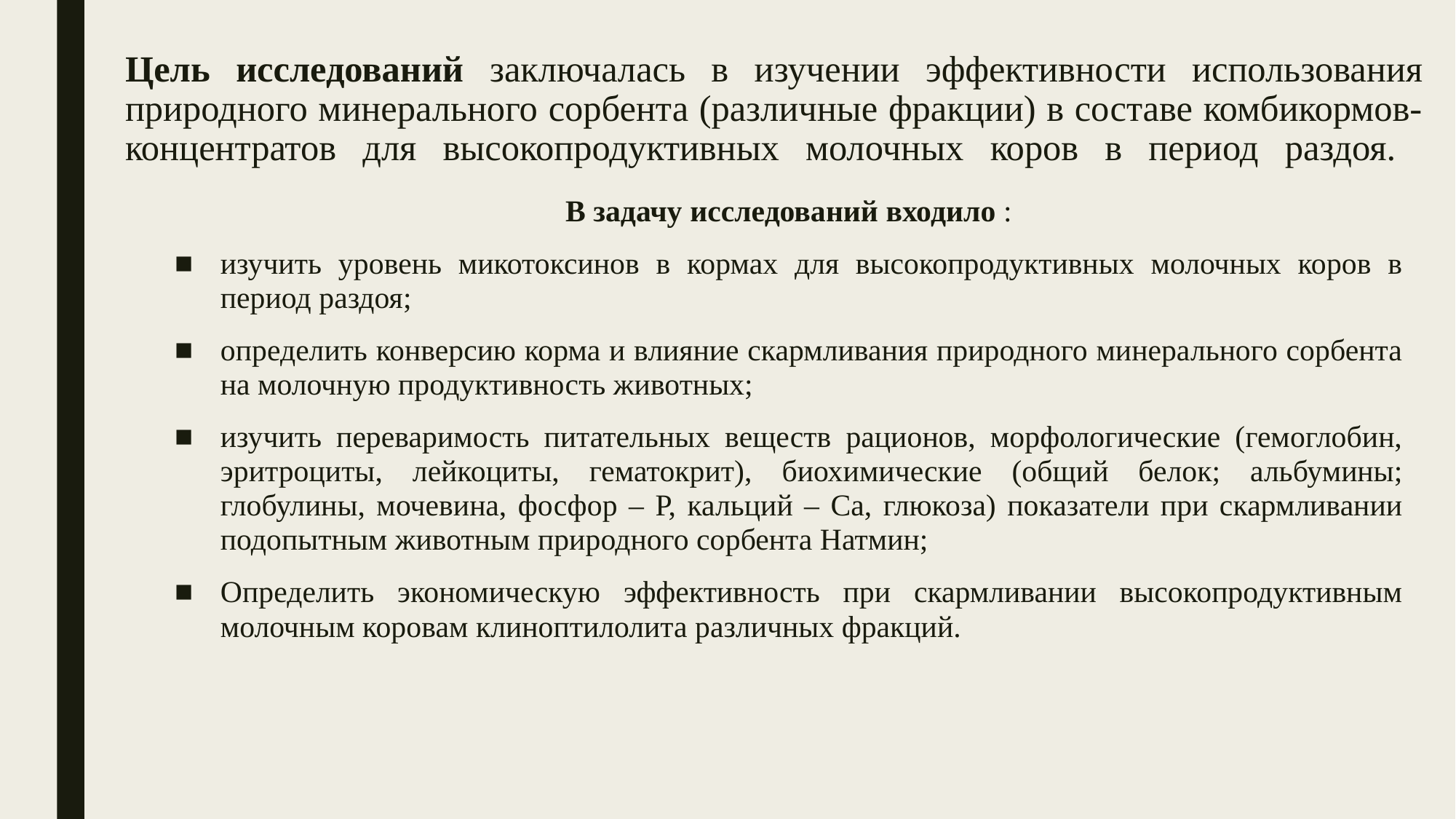

# Цель исследований заключалась в изучении эффективности использования природного минерального сорбента (различные фракции) в составе комбикормов-концентратов для высокопродуктивных молочных коров в период раздоя.
В задачу исследований входило :
изучить уровень микотоксинов в кормах для высокопродуктивных молочных коров в период раздоя;
определить конверсию корма и влияние скармливания природного минерального сорбента на молочную продуктивность животных;
изучить переваримость питательных веществ рационов, морфологические (гемоглобин, эритроциты, лейкоциты, гематокрит), биохимические (общий белок; альбумины; глобулины, мочевина, фосфор – Р, кальций – Са, глюкоза) показатели при скармливании подопытным животным природного сорбента Натмин;
Определить экономическую эффективность при скармливании высокопродуктивным молочным коровам клиноптилолита различных фракций.